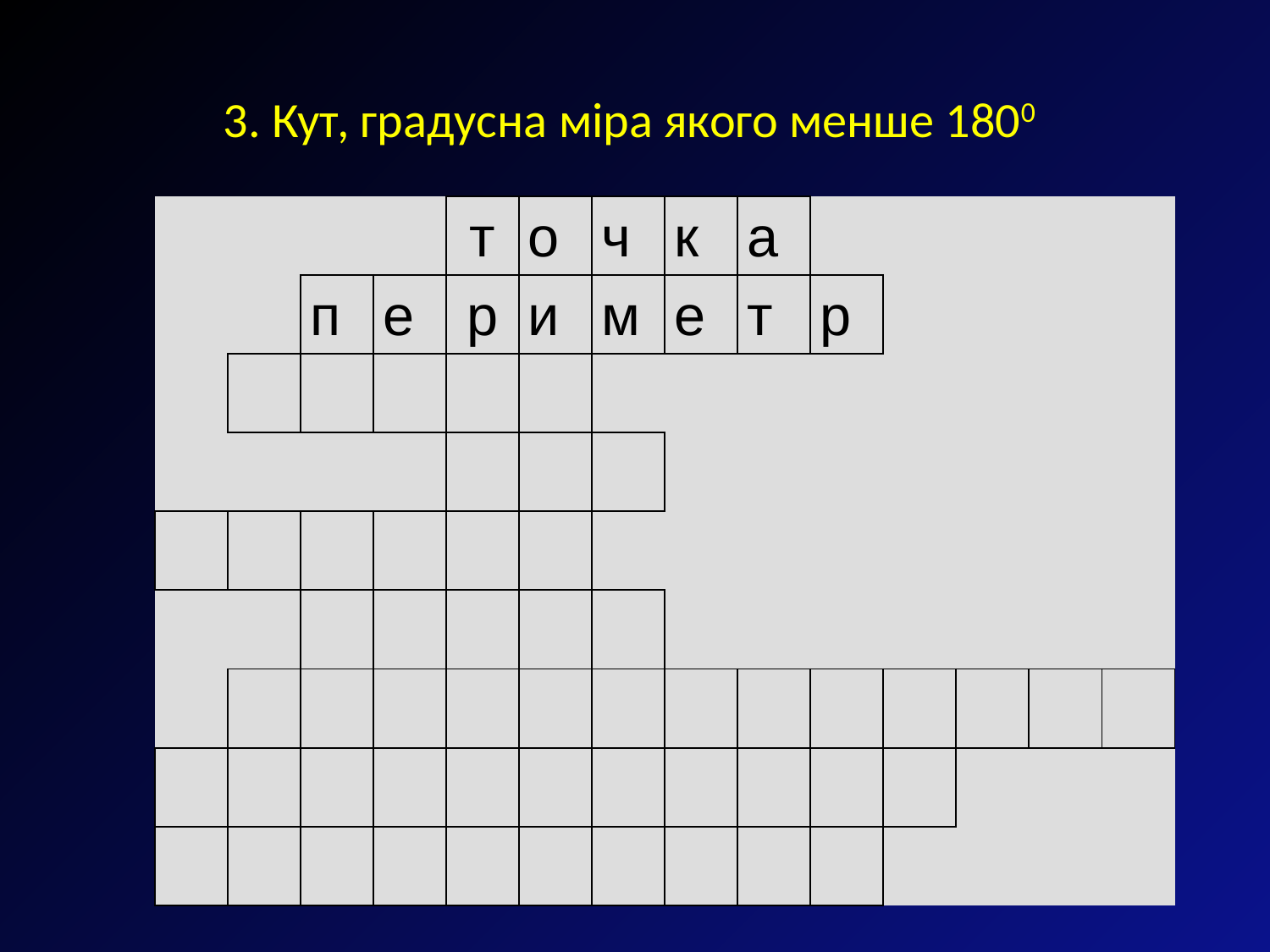

# 3. Кут, градусна міра якого менше 1800
|  |  |  |  | т | о | ч | к | а |  |  |  |  |  |
| --- | --- | --- | --- | --- | --- | --- | --- | --- | --- | --- | --- | --- | --- |
|  |  | п | е | р | и | м | е | т | р |  |  |  |  |
|  |  |  |  |  |  |  |  |  |  |  |  |  |  |
|  |  |  |  |  |  |  |  |  |  |  |  |  |  |
|  |  |  |  |  |  |  |  |  |  |  |  |  |  |
|  |  |  |  |  |  |  |  |  |  |  |  |  |  |
|  |  |  |  |  |  |  |  |  |  |  |  |  |  |
|  |  |  |  |  |  |  |  |  |  |  |  |  |  |
|  |  |  |  |  |  |  |  |  |  |  |  |  |  |